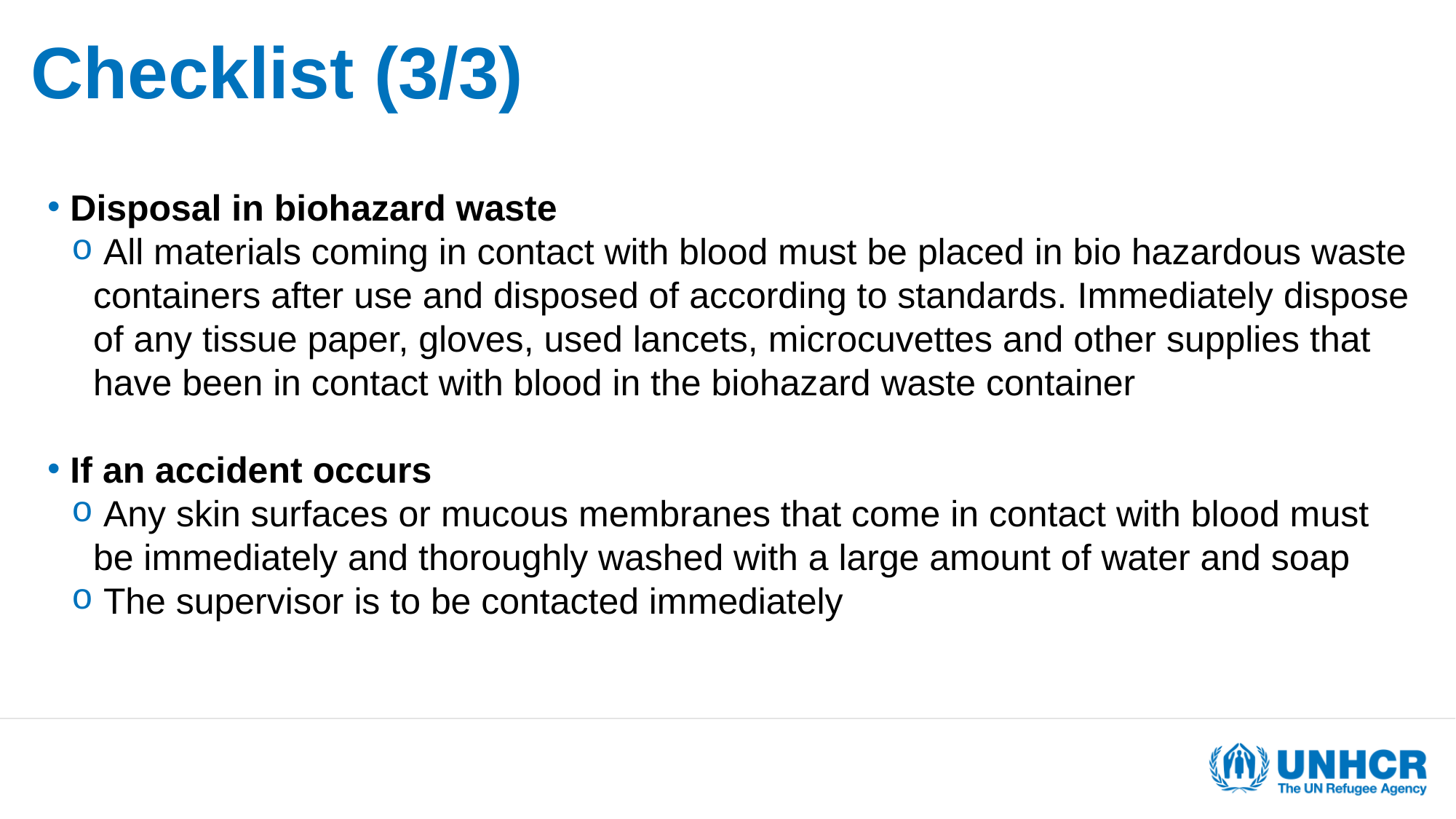

# Checklist (3/3)
 Disposal in biohazard waste
 All materials coming in contact with blood must be placed in bio hazardous waste containers after use and disposed of according to standards. Immediately dispose of any tissue paper, gloves, used lancets, microcuvettes and other supplies that have been in contact with blood in the biohazard waste container

 If an accident occurs
 Any skin surfaces or mucous membranes that come in contact with blood must be immediately and thoroughly washed with a large amount of water and soap
 The supervisor is to be contacted immediately